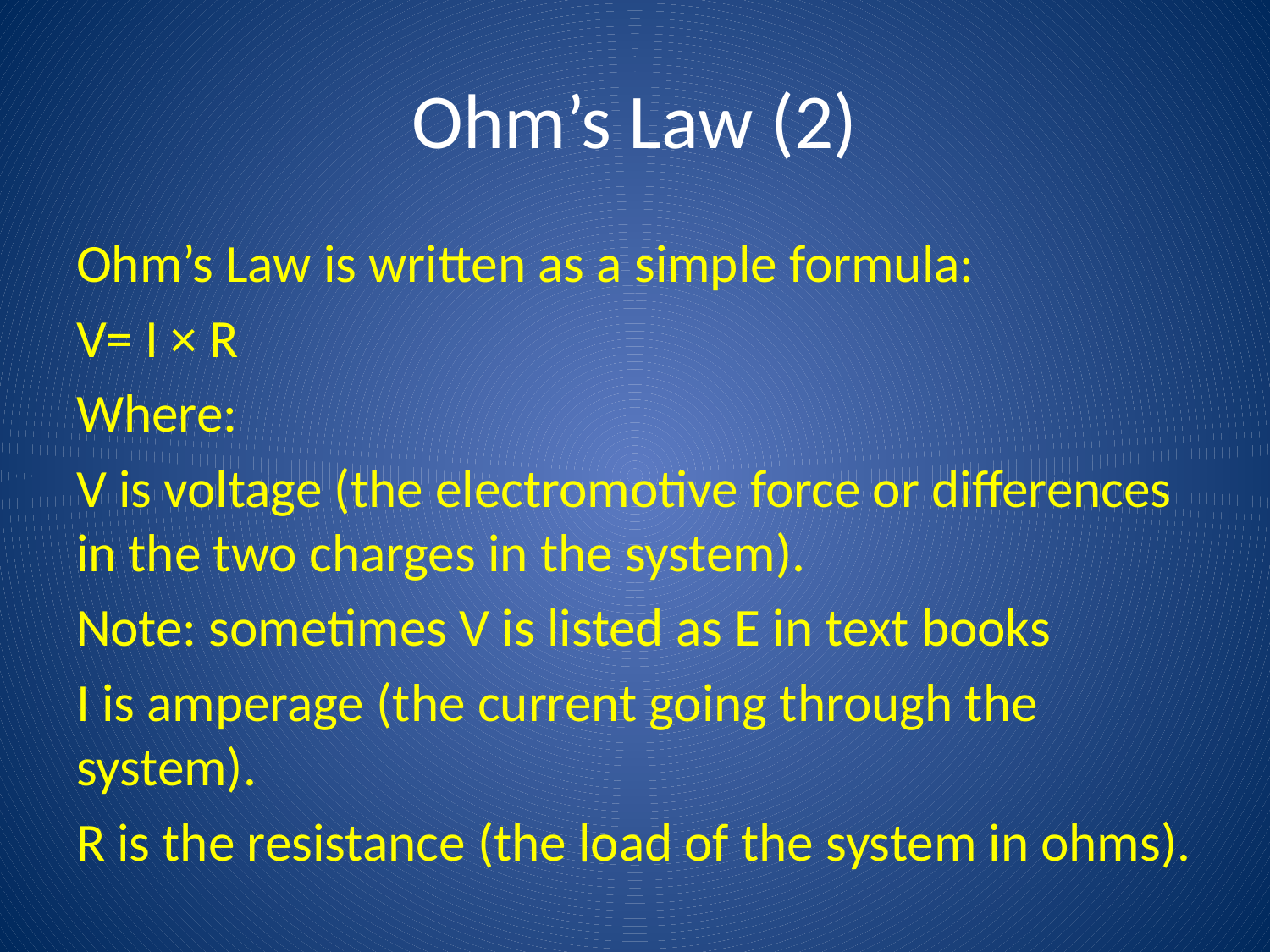

# Ohm’s Law (2)
Ohm’s Law is written as a simple formula:
V= I × R
Where:
V is voltage (the electromotive force or differences in the two charges in the system).
Note: sometimes V is listed as E in text books
I is amperage (the current going through the system).
R is the resistance (the load of the system in ohms).